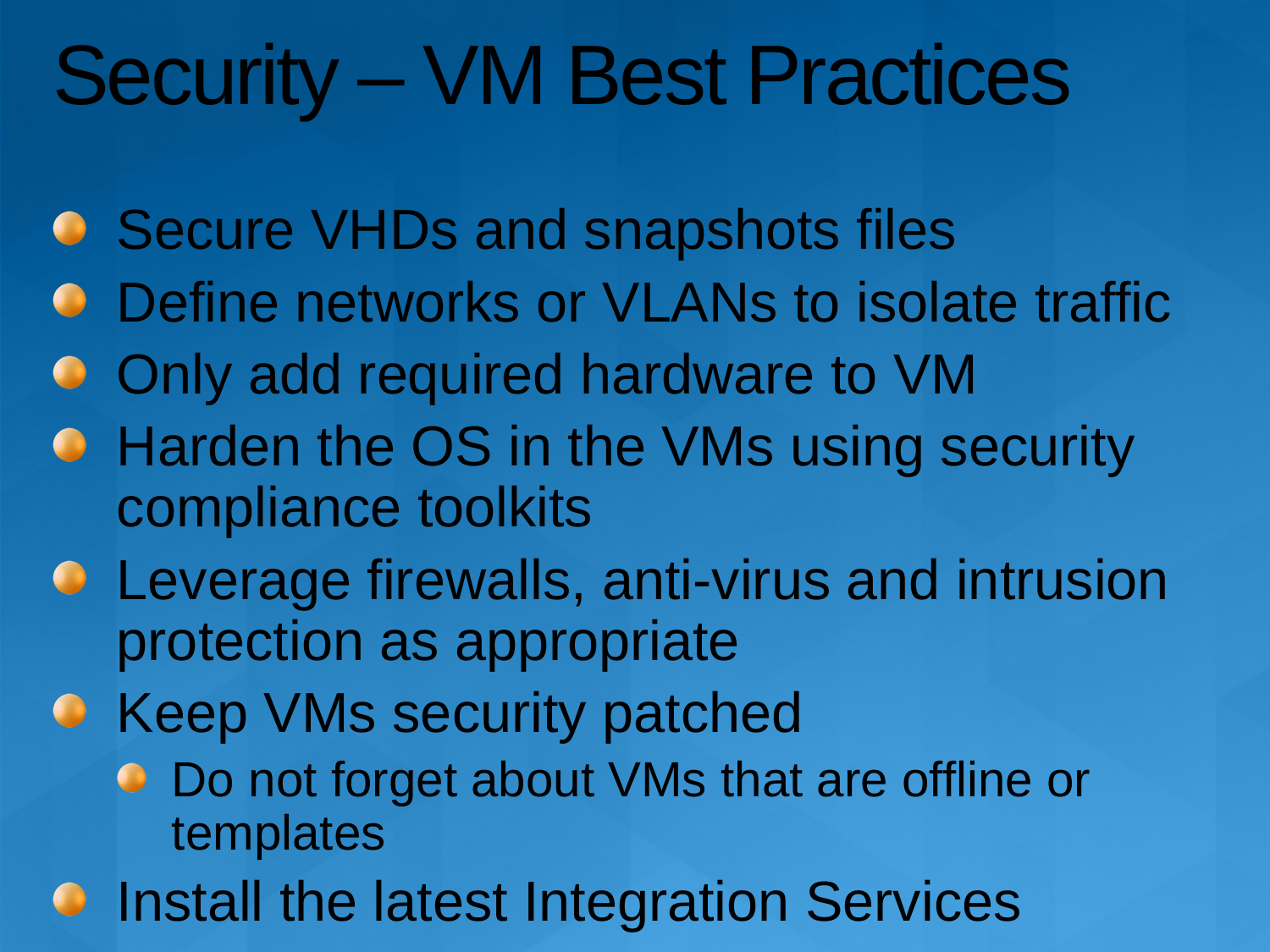

# Security – VM Best Practices
Secure VHDs and snapshots files
Define networks or VLANs to isolate traffic
Only add required hardware to VM
Harden the OS in the VMs using security compliance toolkits
Leverage firewalls, anti-virus and intrusion protection as appropriate
Keep VMs security patched
Do not forget about VMs that are offline or templates
Install the latest Integration Services